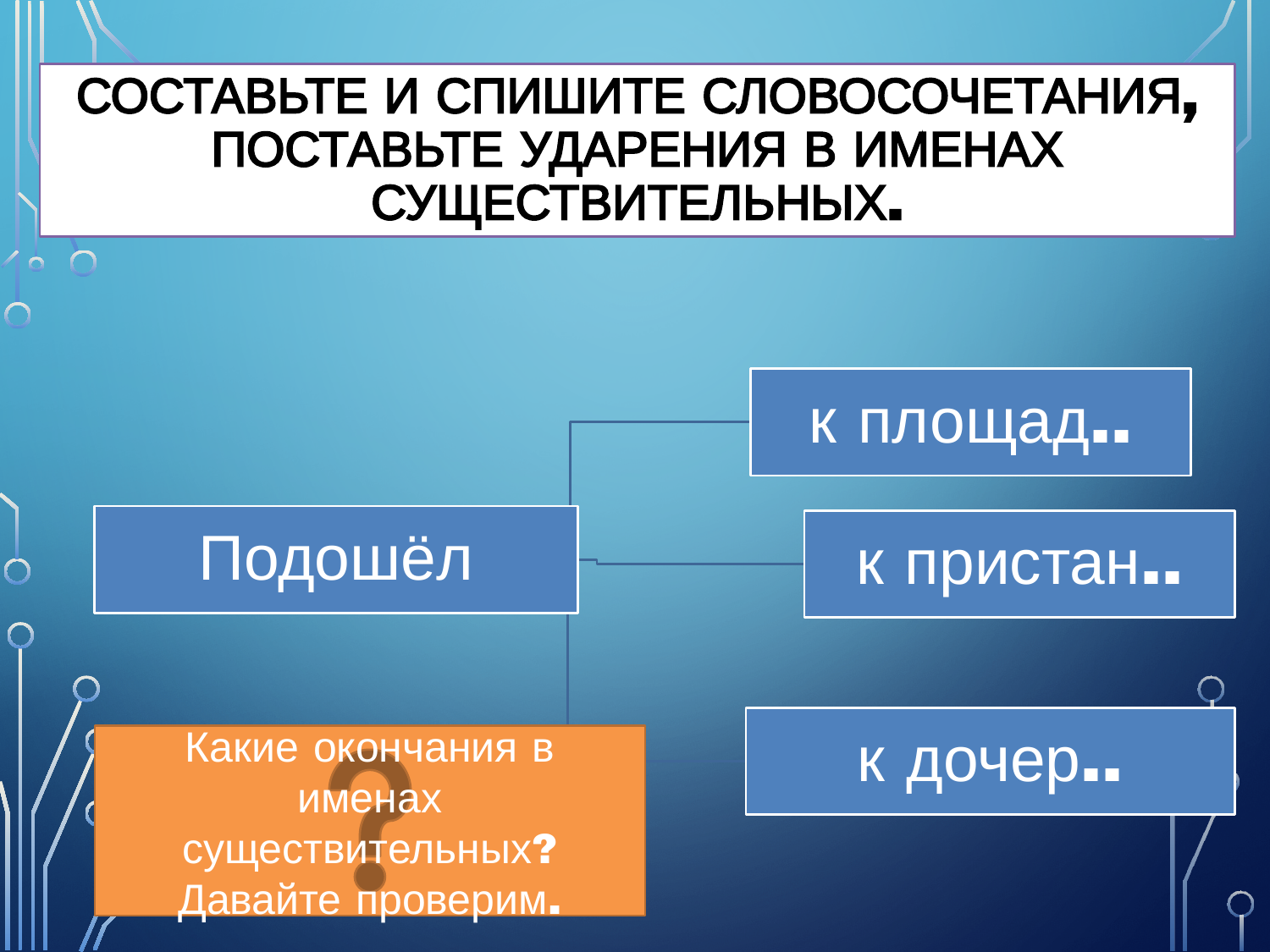

# Составьте и спишите словосочетания, поставьте ударения в именах существительных.

Подошёл
к площад..
к пристан..
к дочер..
Какие окончания в именах существительных? Давайте проверим.